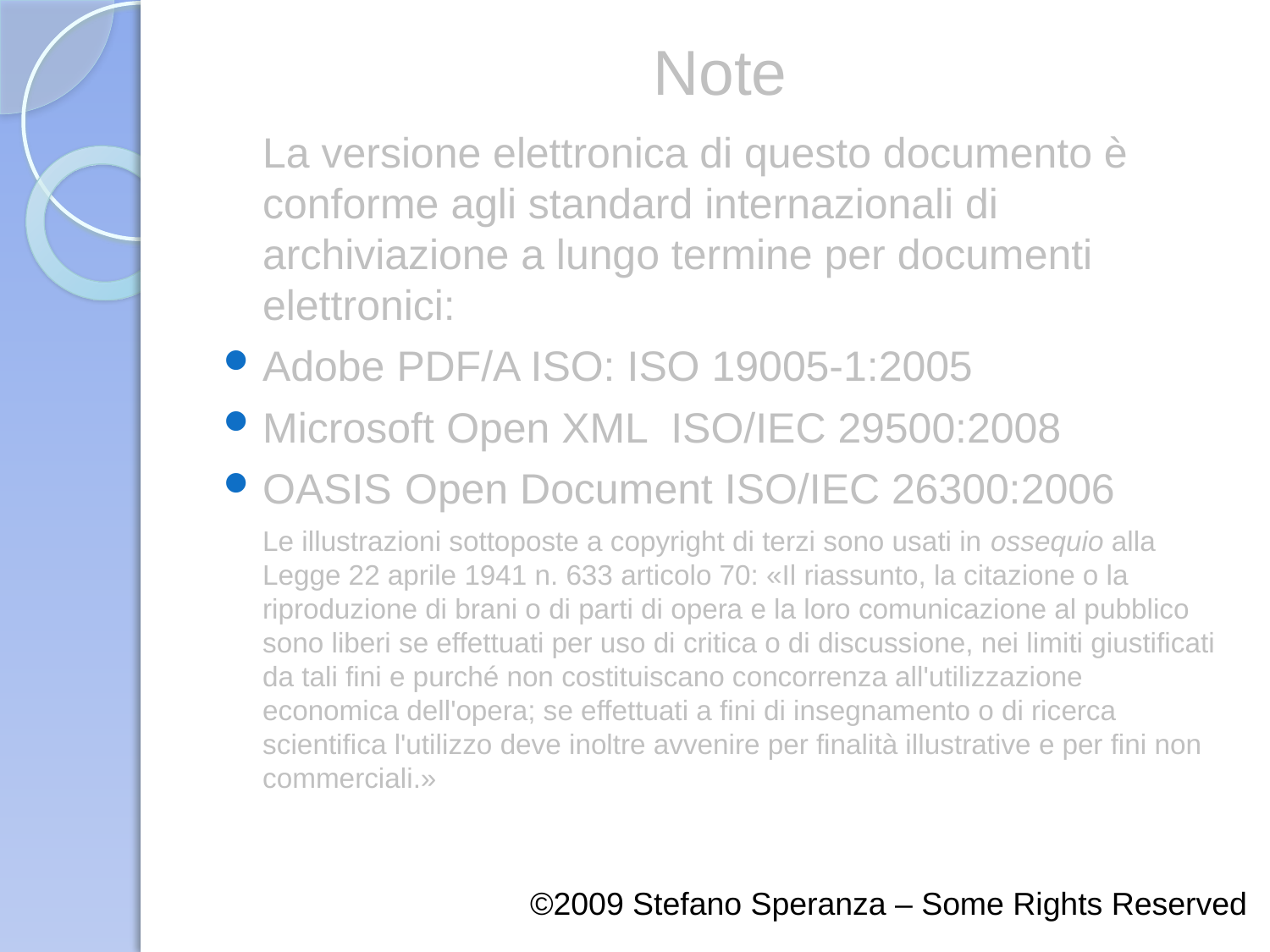

# Note
	La versione elettronica di questo documento è conforme agli standard internazionali di archiviazione a lungo termine per documenti elettronici:
Adobe PDF/A ISO: ISO 19005-1:2005
Microsoft Open XML  ISO/IEC 29500:2008
OASIS Open Document ISO/IEC 26300:2006
	Le illustrazioni sottoposte a copyright di terzi sono usati in ossequio alla Legge 22 aprile 1941 n. 633 articolo 70: «Il riassunto, la citazione o la riproduzione di brani o di parti di opera e la loro comunicazione al pubblico sono liberi se effettuati per uso di critica o di discussione, nei limiti giustificati da tali fini e purché non costituiscano concorrenza all'utilizzazione economica dell'opera; se effettuati a fini di insegnamento o di ricerca scientifica l'utilizzo deve inoltre avvenire per finalità illustrative e per fini non commerciali.»
©2009 Stefano Speranza – Some Rights Reserved